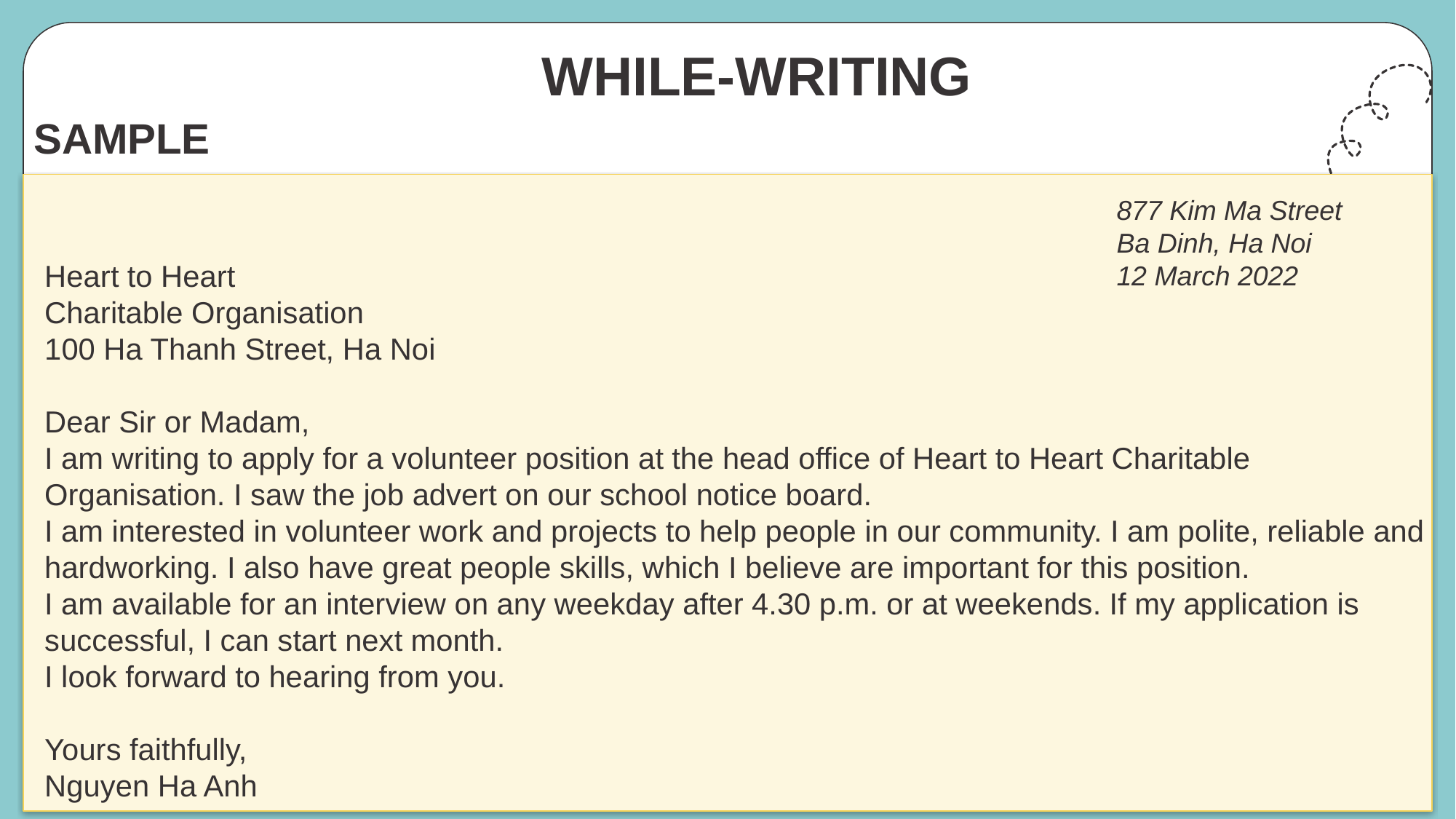

WHILE-WRITING
SAMPLE

877 Kim Ma Street
Ba Dinh, Ha Noi
12 March 2022
Heart to Heart
Charitable Organisation
100 Ha Thanh Street, Ha Noi

Dear Sir or Madam,
I am writing to apply for a volunteer position at the head office of Heart to Heart Charitable Organisation. I saw the job advert on our school notice board.
I am interested in volunteer work and projects to help people in our community. I am polite, reliable and hardworking. I also have great people skills, which I believe are important for this position.
I am available for an interview on any weekday after 4.30 p.m. or at weekends. If my application is successful, I can start next month.
I look forward to hearing from you.
Yours faithfully,
Nguyen Ha Anh